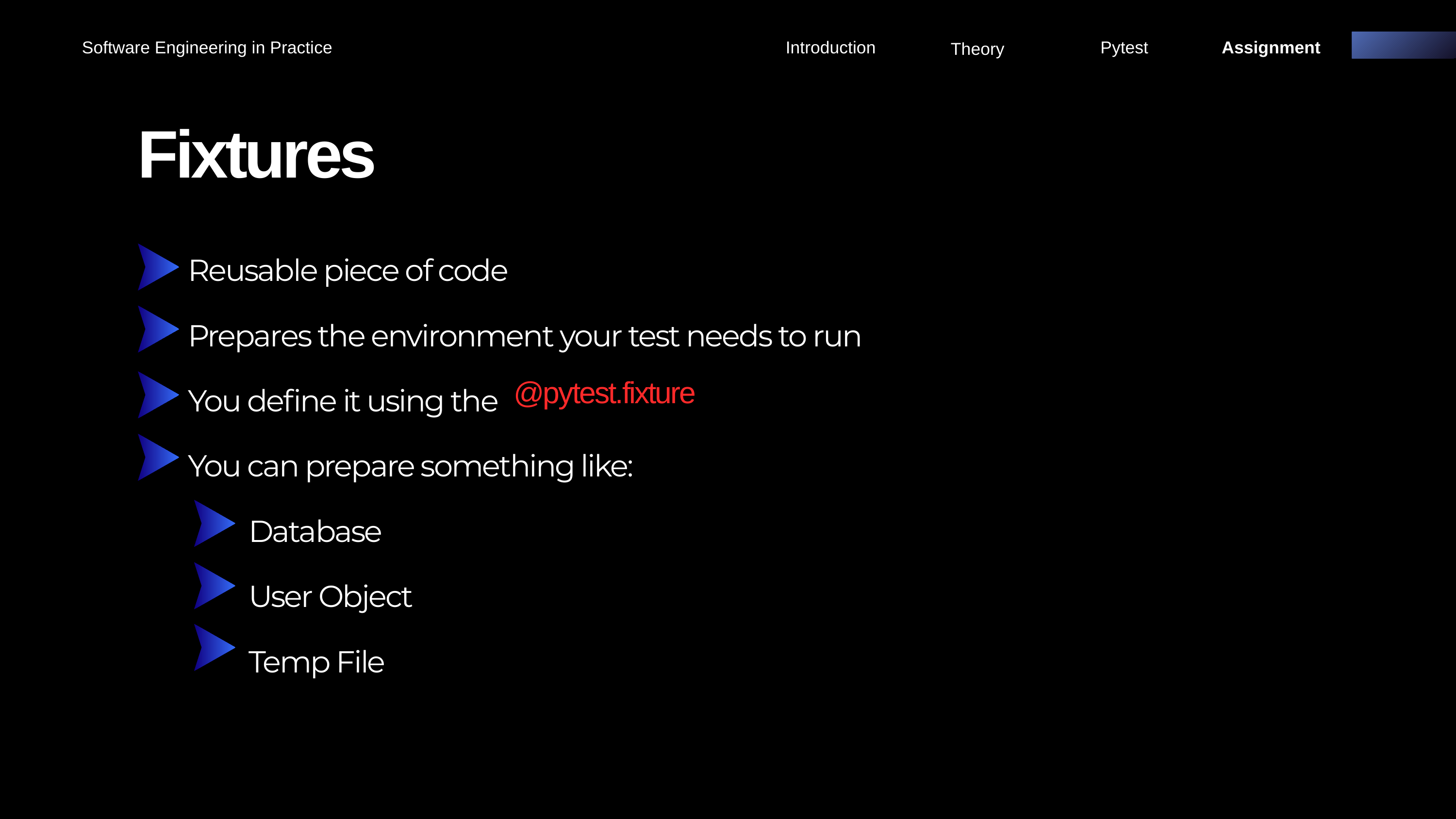

Software Engineering in Practice
Introduction
Pytest
Assignment
Theory
Fixtures
Reusable piece of code
Prepares the environment your test needs to run
You define it using the
You can prepare something like:
         Database
         User Object
         Temp File

@pytest.fixture